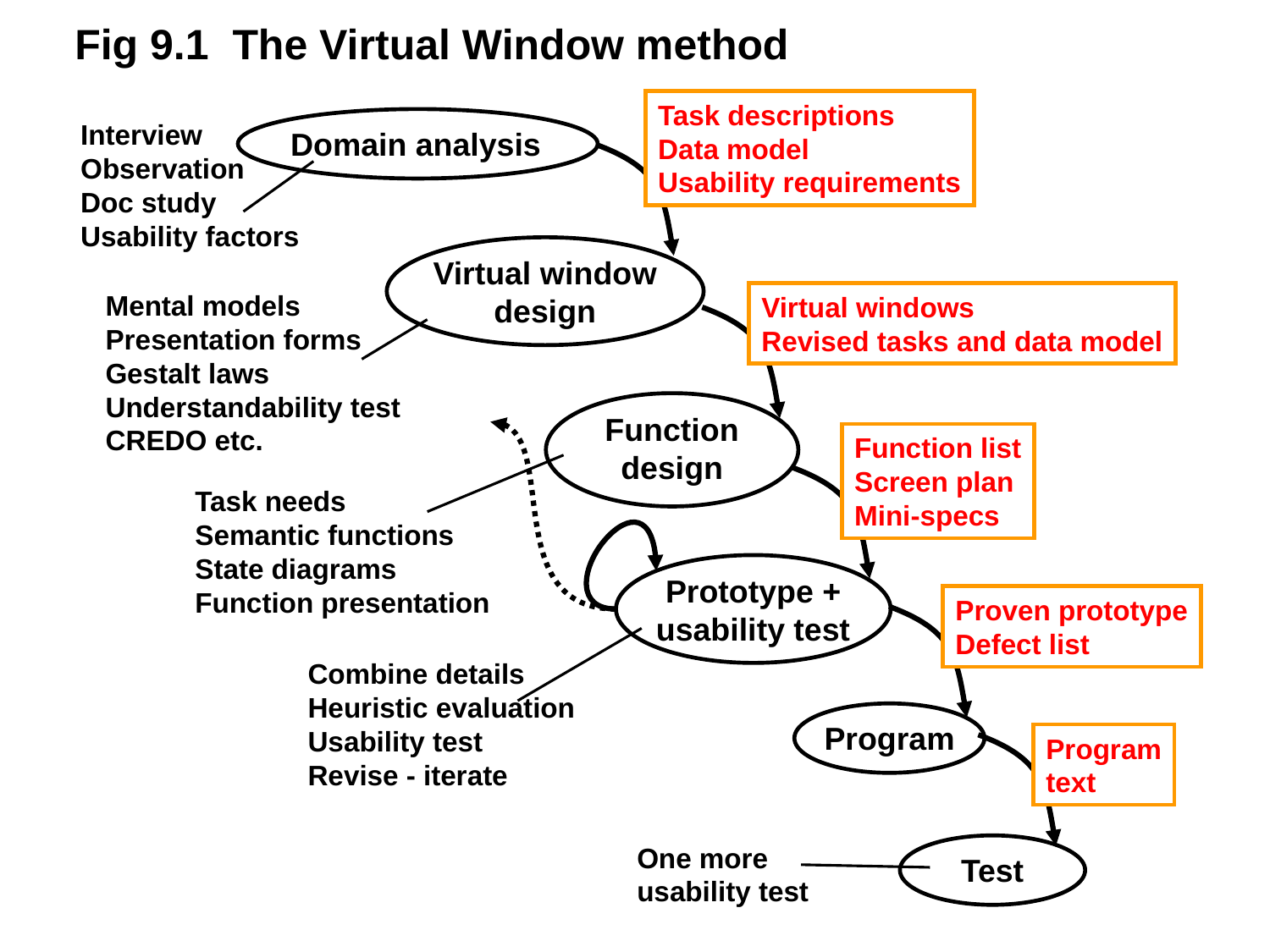

Fig 9.1  The Virtual Window method
Task descriptions
Data model
Usability requirements
Virtual windows
Revised tasks and data model
Function list
Screen plan
Mini-specs
Proven prototype
Defect list
Program
text
Domain analysis
Interview
Observation
Doc study
Usability factors

Virtual window
design
Mental models
Presentation forms
Gestalt laws
Understandability test
CREDO etc.

Function
design

Task needs
Semantic functions
State diagrams
Function presentation

Prototype +
usability test

Combine details
Heuristic evaluation
Usability test
Revise - iterate
Program

One more
usability test

Test